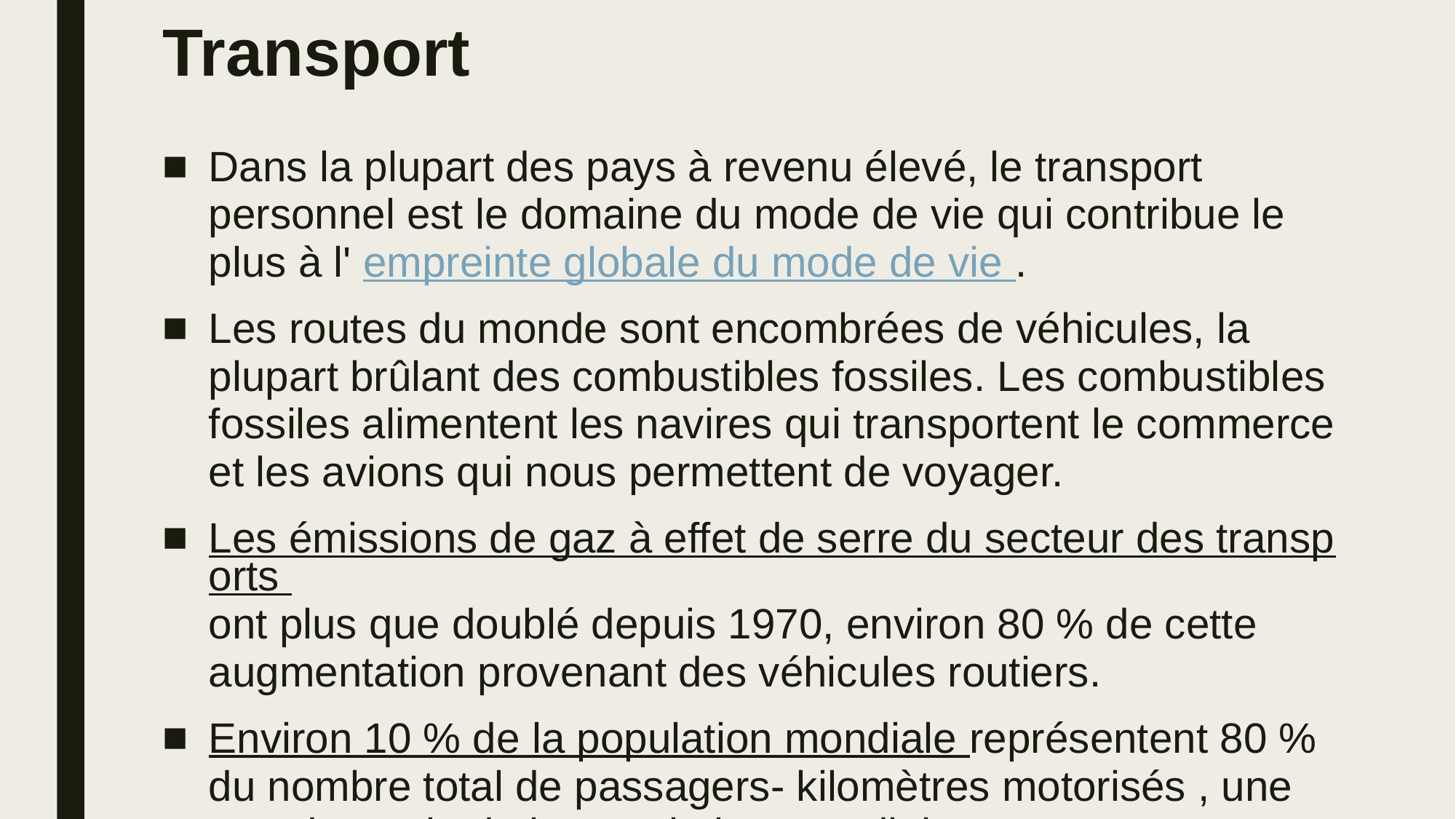

# Transport
Dans la plupart des pays à revenu élevé, le transport personnel est le domaine du mode de vie qui contribue le plus à l' empreinte globale du mode de vie .
Les routes du monde sont encombrées de véhicules, la plupart brûlant des combustibles fossiles. Les combustibles fossiles alimentent les navires qui transportent le commerce et les avions qui nous permettent de voyager.
Les émissions de gaz à effet de serre du secteur des transports ont plus que doublé depuis 1970, environ 80 % de cette augmentation provenant des véhicules routiers.
Environ 10 % de la population mondiale représentent 80 % du nombre total de passagers- kilomètres motorisés , une grande partie de la population mondiale ne voyageant pratiquement pas .